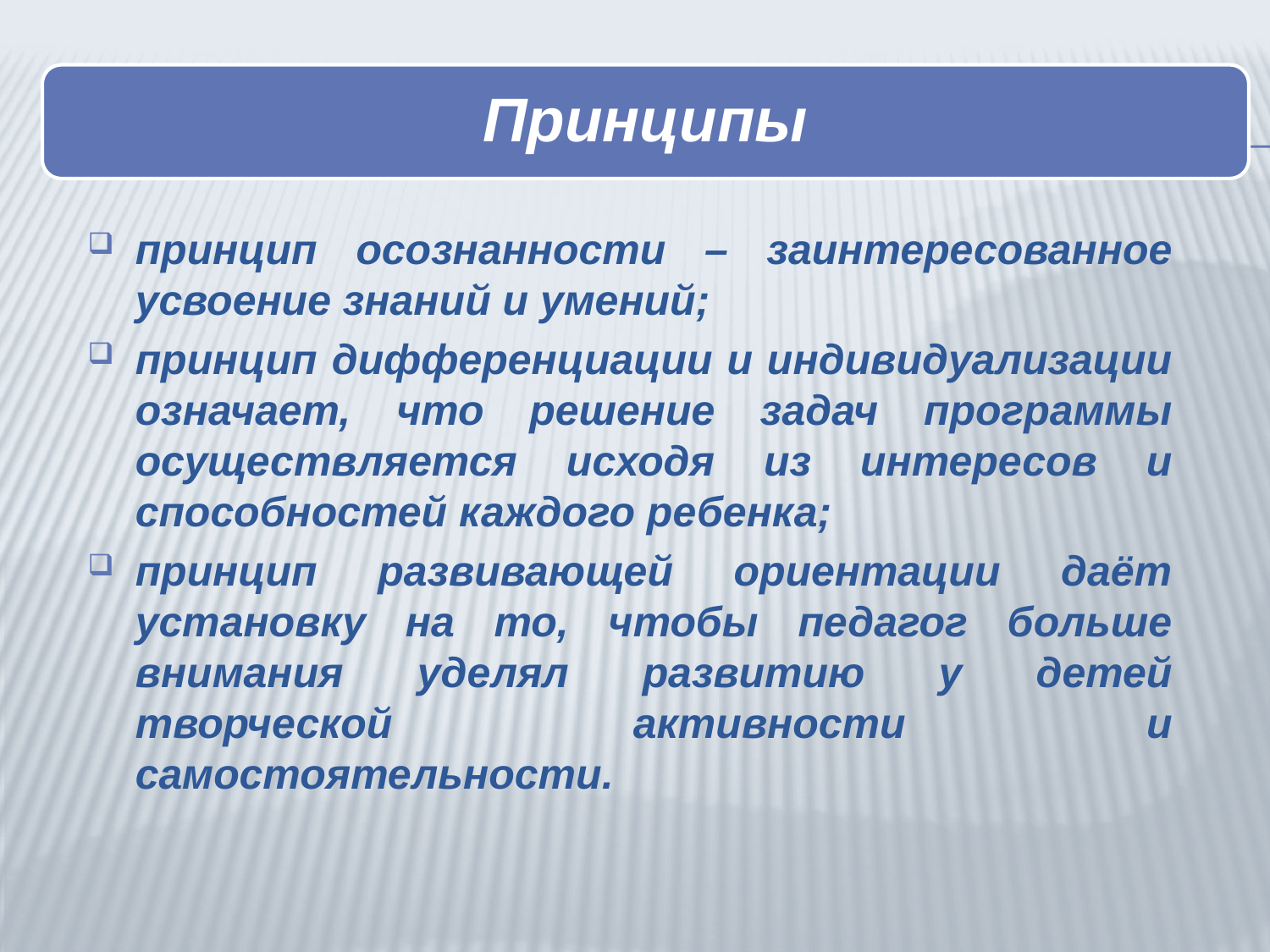

Принципы
принцип осознанности – заинтересованное усвоение знаний и умений;
принцип дифференциации и индивидуализации означает, что решение задач программы осуществляется исходя из интересов и способностей каждого ребенка;
принцип развивающей ориентации даёт установку на то, чтобы педагог больше внимания уделял развитию у детей творческой активности и самостоятельности.